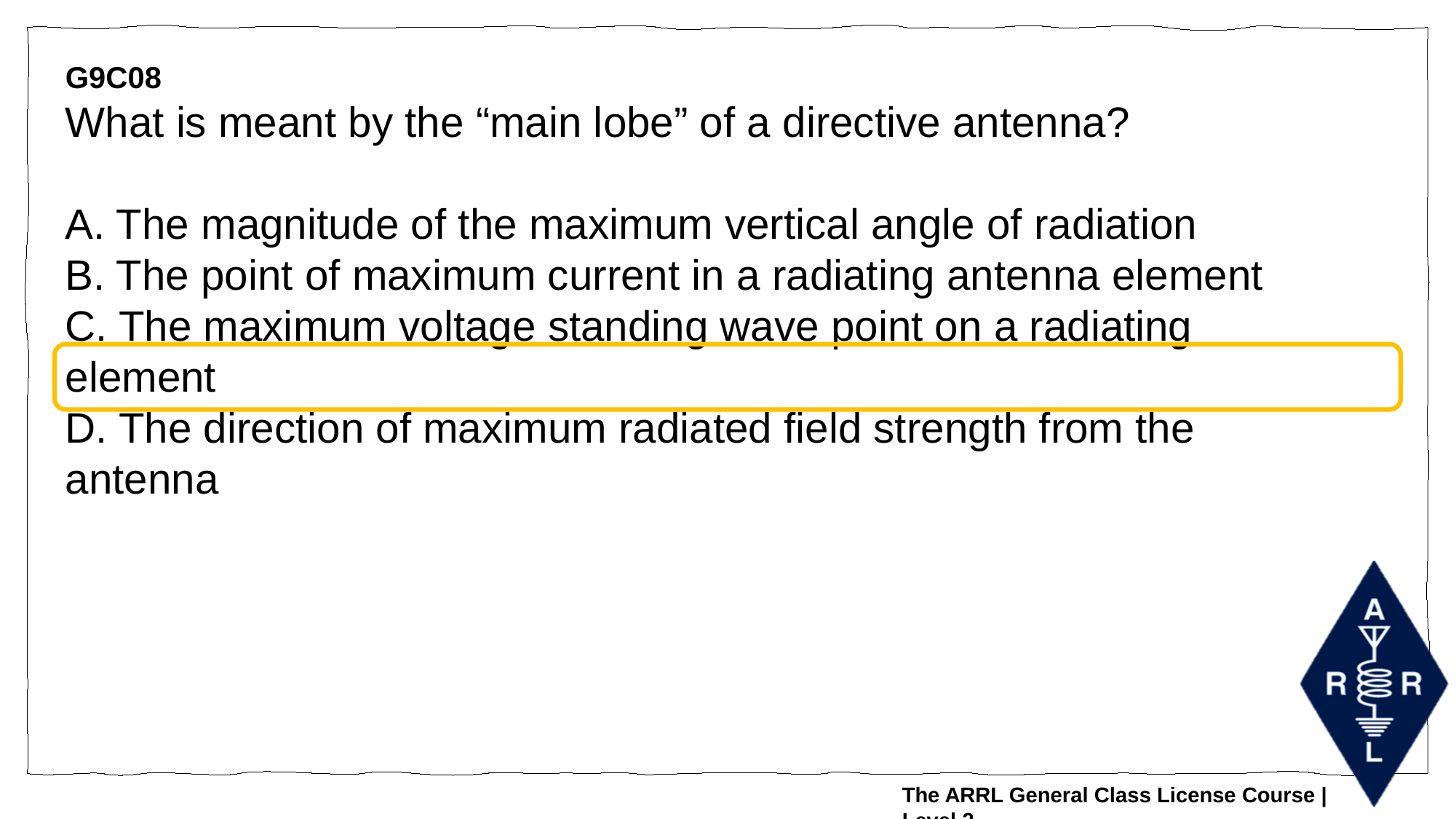

G9C08
What is meant by the “main lobe” of a directive antenna?

A. The magnitude of the maximum vertical angle of radiation
B. The point of maximum current in a radiating antenna element
C. The maximum voltage standing wave point on a radiating element
D. The direction of maximum radiated field strength from the antenna